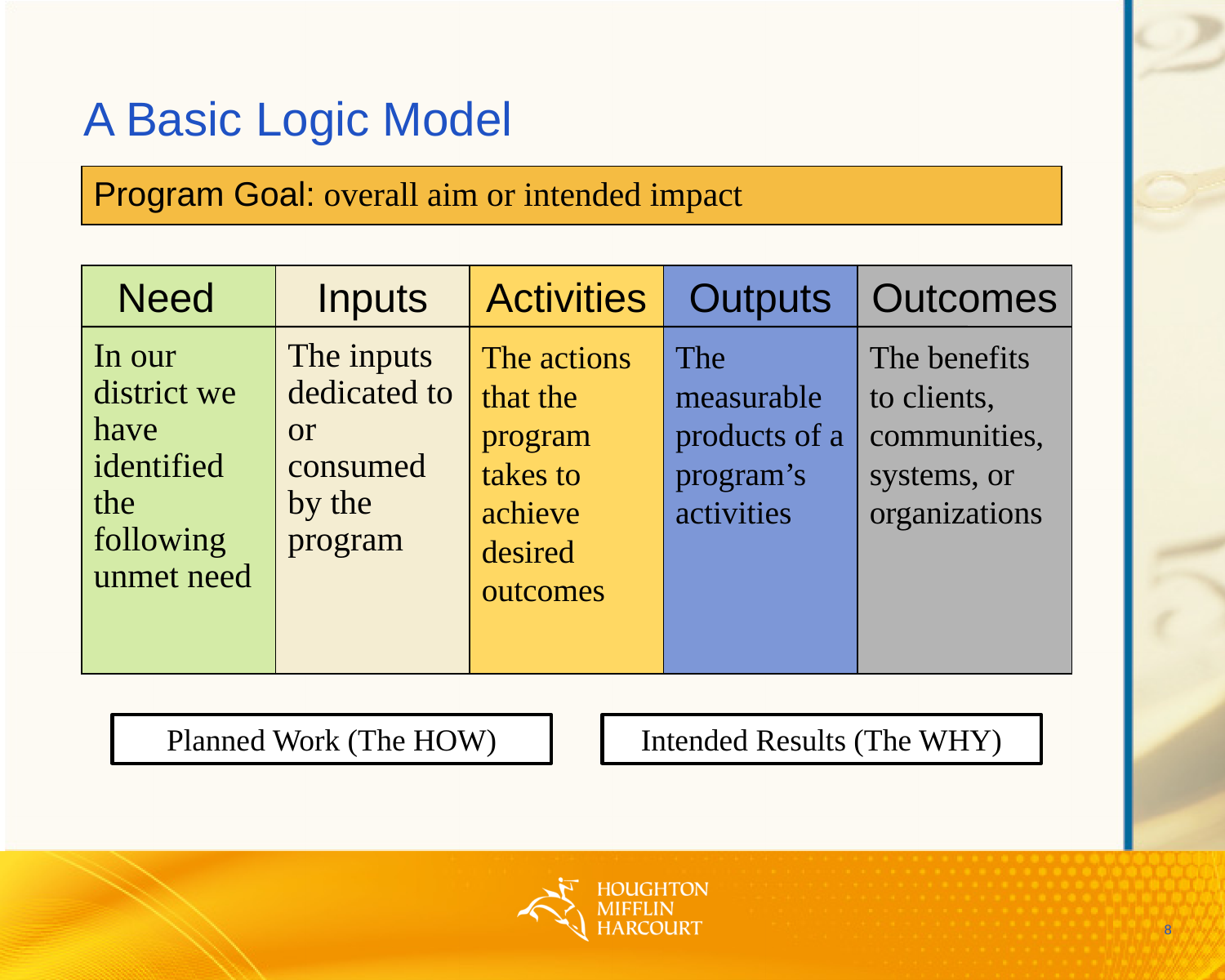

A Basic Logic Model
Program Goal: overall aim or intended impact

Need
In our district we have identified the following unmet need
Inputs
The inputs dedicated to or consumed by the program
Activities
The actions that the program takes to  achieve desired outcomes

Outputs
The measurable products of a program’s activities

Outcomes
The benefits to clients, communities, systems, or organizations

Planned Work (The HOW)
Intended Results (The WHY)

8